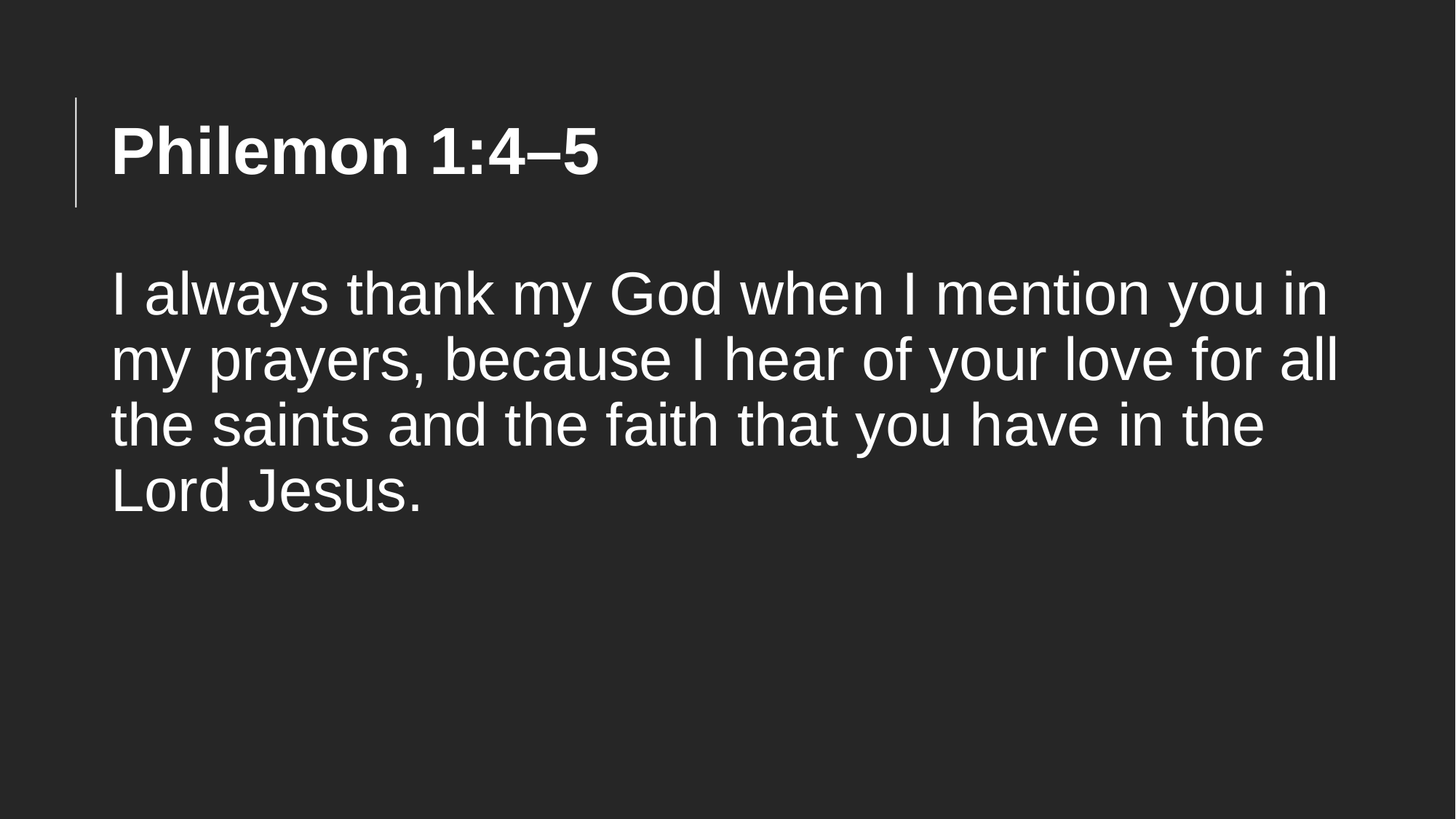

# Philemon 1:4–5
I always thank my God when I mention you in my prayers, because I hear of your love for all the saints and the faith that you have in the Lord Jesus.